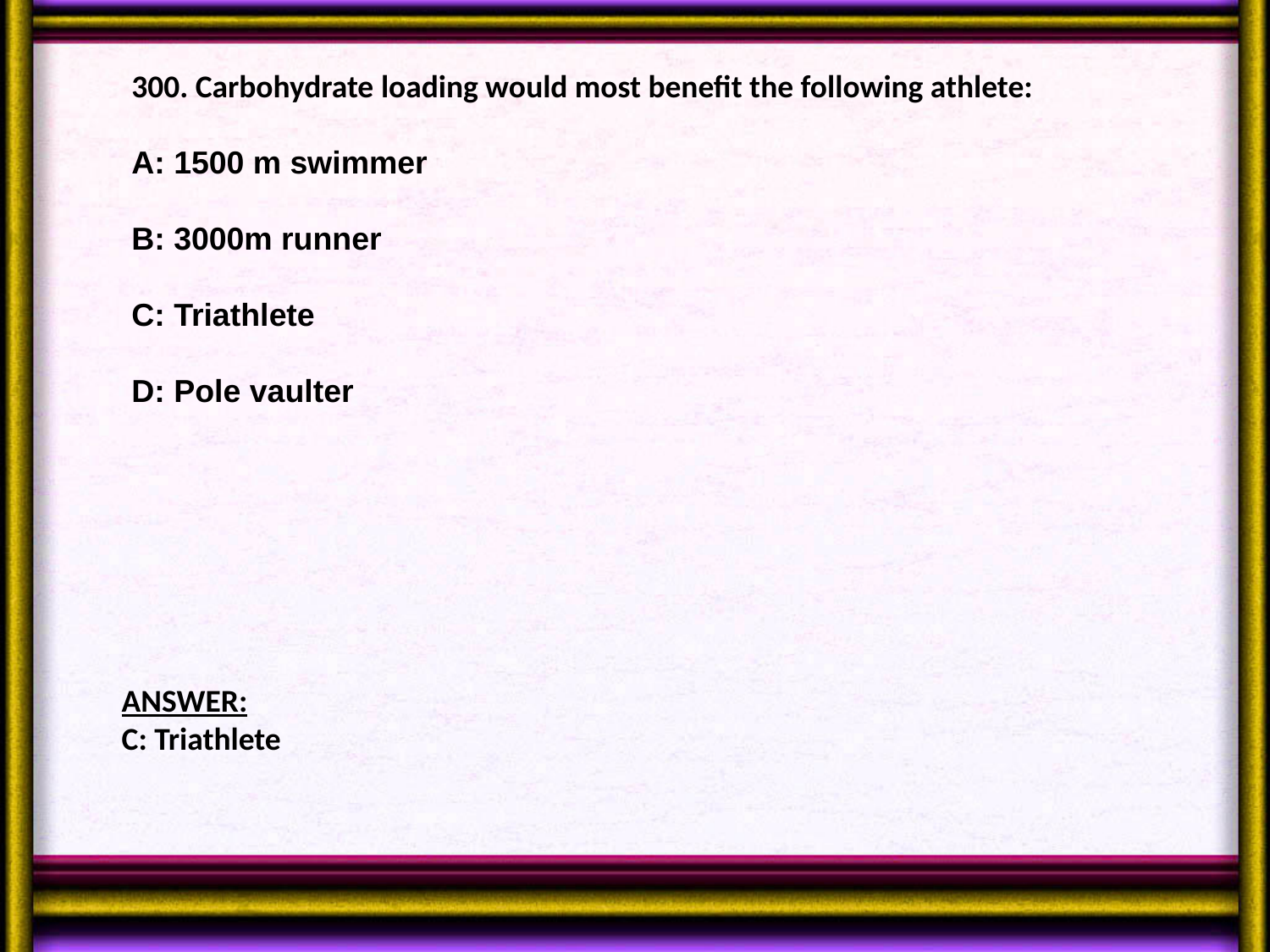

300. Carbohydrate loading would most benefit the following athlete:

A: 1500 m swimmer

B: 3000m runner

C: Triathlete

D: Pole vaulter

ANSWER:
C: Triathlete